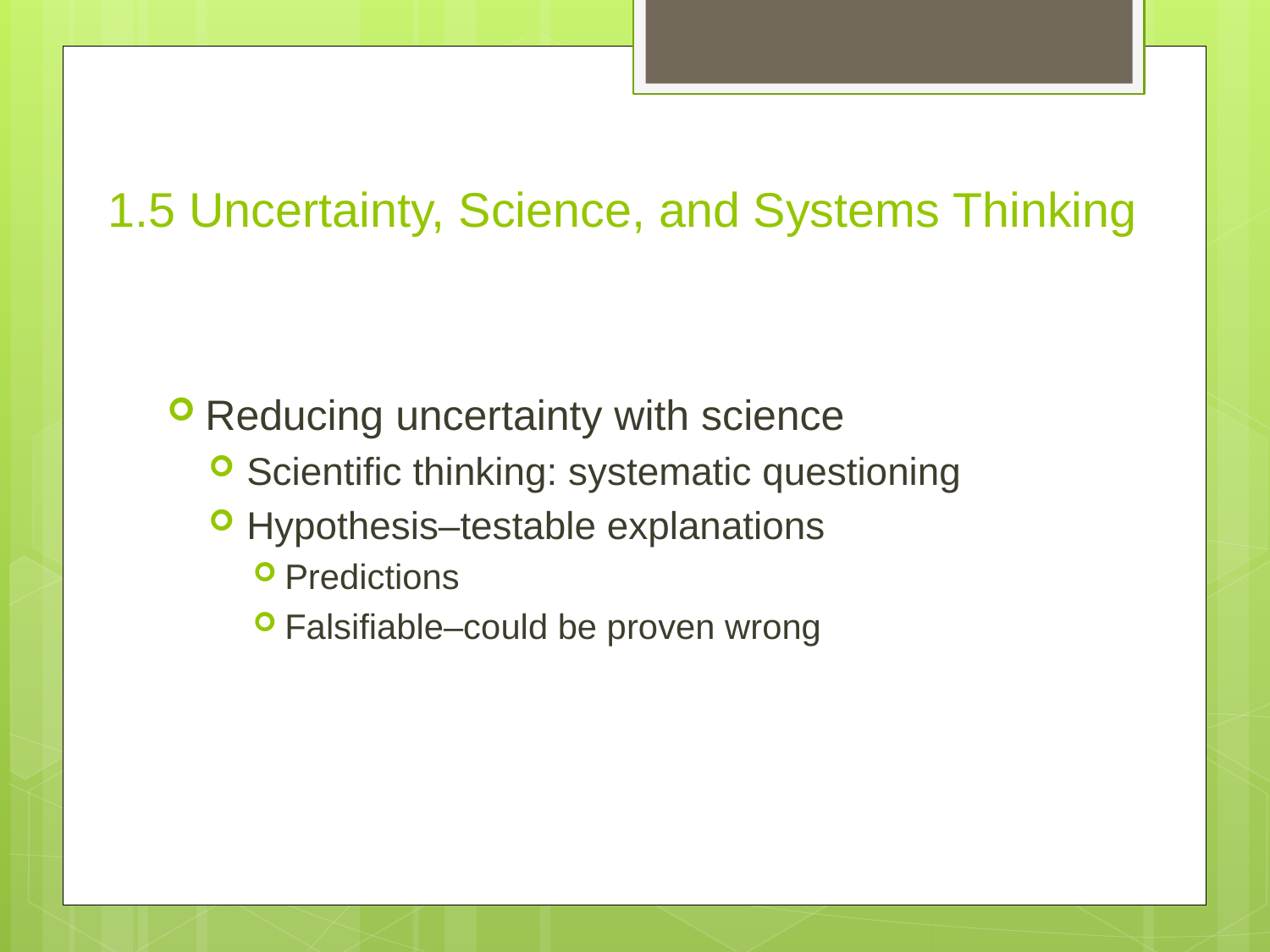

# 1.5 Uncertainty, Science, and Systems Thinking

Reducing uncertainty with science
Scientific thinking: systematic questioning
Hypothesis–testable explanations
Predictions
Falsifiable–could be proven wrong